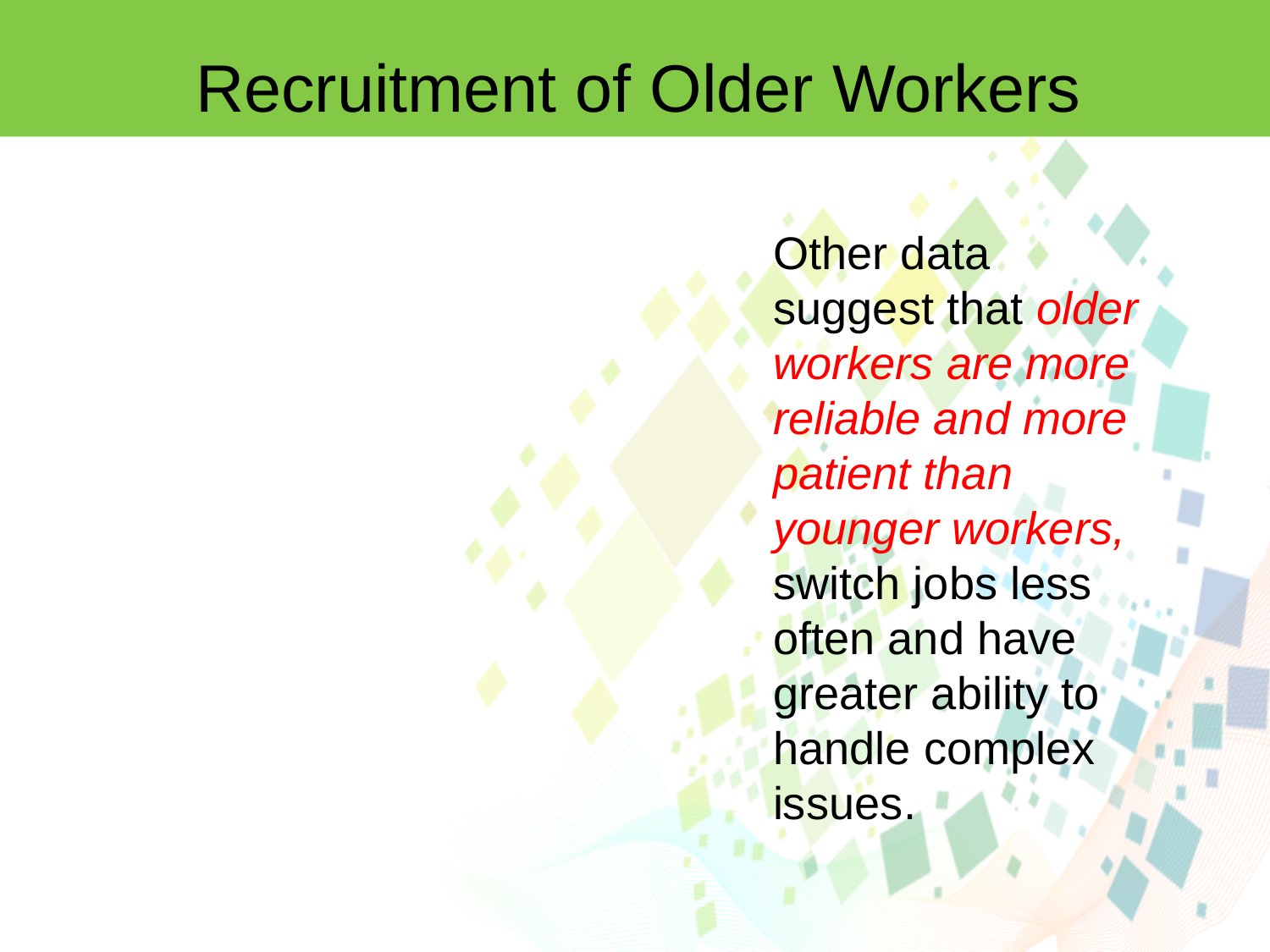

Recruitment of Older Workers
Other data suggest that older workers are more reliable and more patient than younger workers, switch jobs less often and have greater ability to handle complex issues.